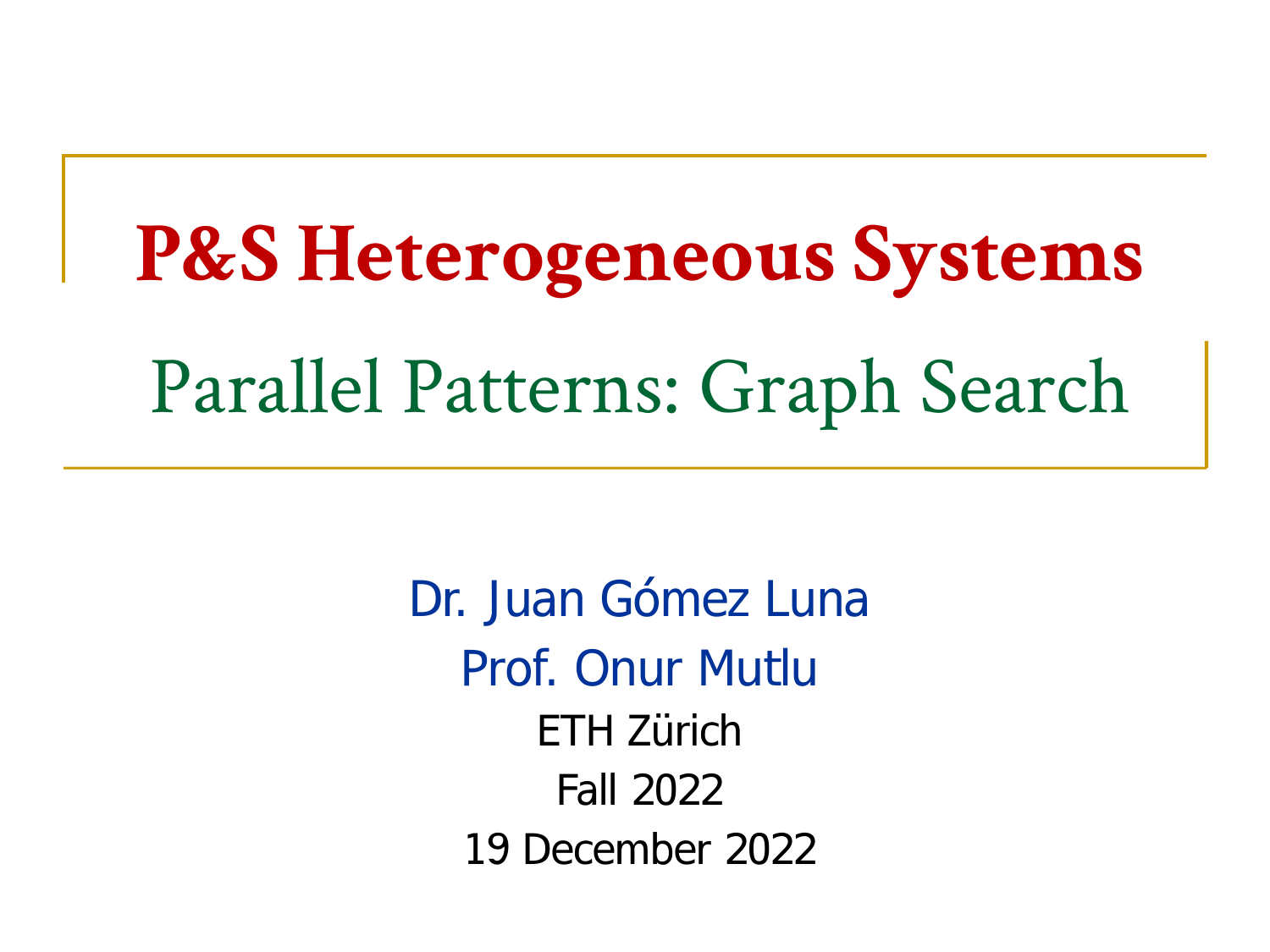

# P&S Heterogeneous Systems Parallel Patterns: Graph Search
Dr. Juan Gómez Luna
Prof. Onur Mutlu
ETH Zürich
Fall 2022
19 December 2022